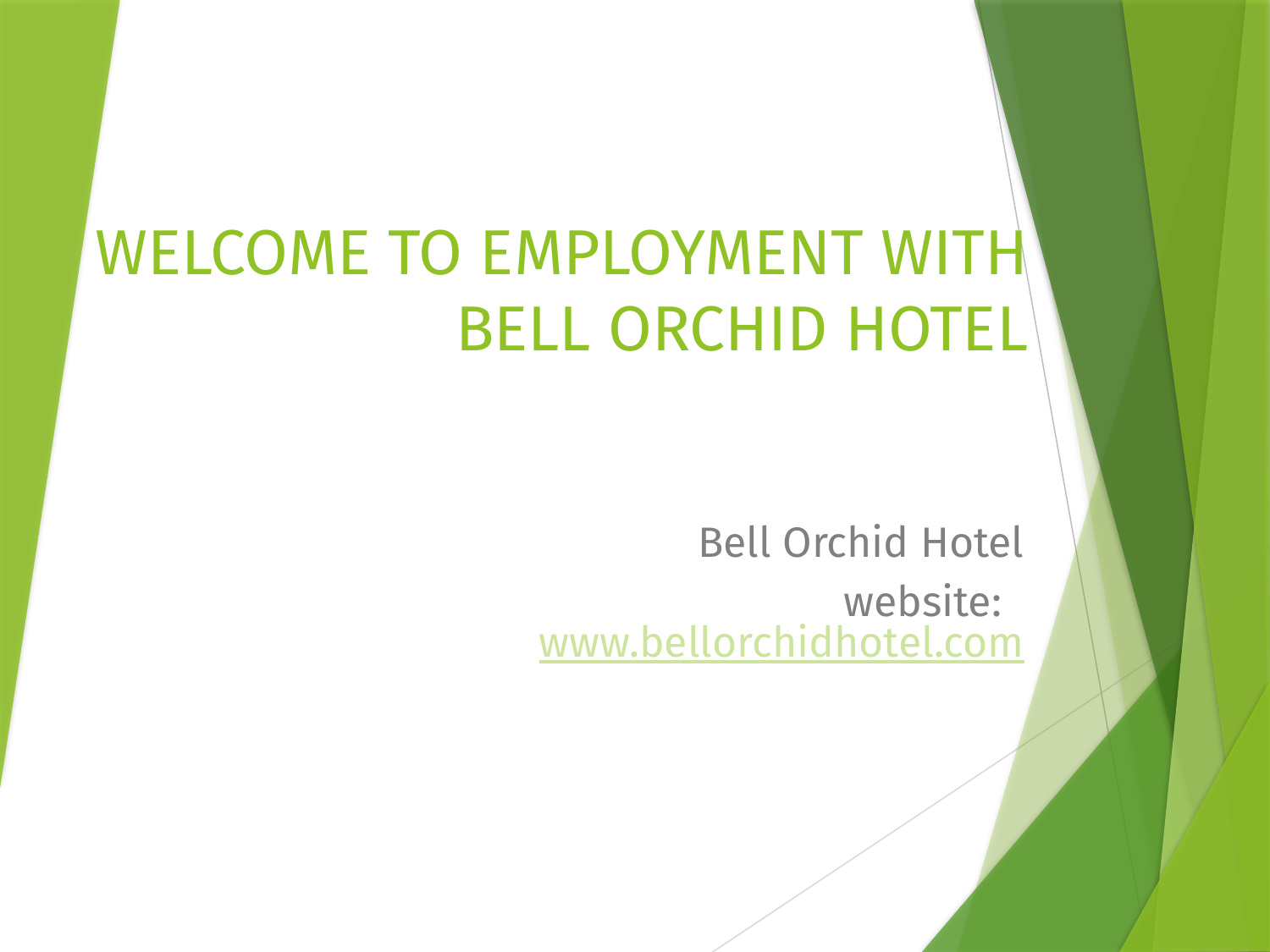

# WELCOME TO EMPLOYMENT WITH BELL ORCHID HOTEL
Bell Orchid Hotel
website:  www.bellorchidhotel.com